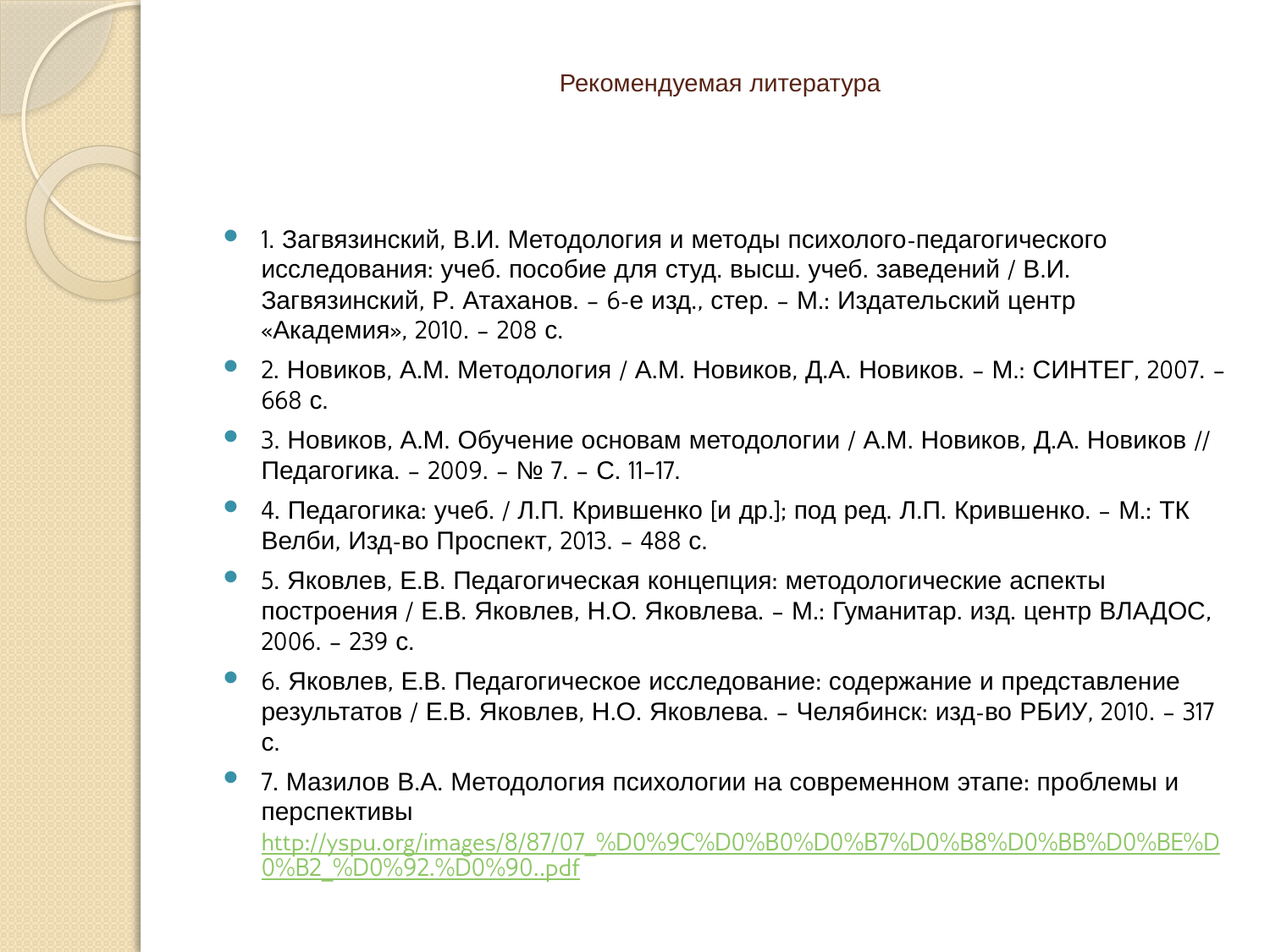

# Рекомендуемая литература

1. Загвязинский, В.И. Методология и методы психолого-педагогического исследования: учеб. пособие для студ. высш. учеб. заведений / В.И. Загвязинский, Р. Атаханов. – 6-е изд., стер. – М.: Издательский центр «Академия», 2010. – 208 с.
2. Новиков, А.М. Методология / А.М. Новиков, Д.А. Новиков. – М.: СИНТЕГ, 2007. – 668 с.
3. Новиков, А.М. Обучение основам методологии / А.М. Новиков, Д.А. Новиков // Педагогика. – 2009. – № 7. – С. 11–17.
4. Педагогика: учеб. / Л.П. Крившенко [и др.]; под ред. Л.П. Крившенко. – М.: ТК Велби, Изд-во Проспект, 2013. – 488 с.
5. Яковлев, Е.В. Педагогическая концепция: методологические аспекты построения / Е.В. Яковлев, Н.О. Яковлева. – М.: Гуманитар. изд. центр ВЛАДОС, 2006. – 239 с.
6. Яковлев, Е.В. Педагогическое исследование: содержание и представление результатов / Е.В. Яковлев, Н.О. Яковлева. – Челябинск: изд-во РБИУ, 2010. – 317 с.
7. Мазилов В.А. Методология психологии на современном этапе: проблемы и перспективыhttp://yspu.org/images/8/87/07_%D0%9C%D0%B0%D0%B7%D0%B8%D0%BB%D0%BE%D0%B2_%D0%92.%D0%90..pdf